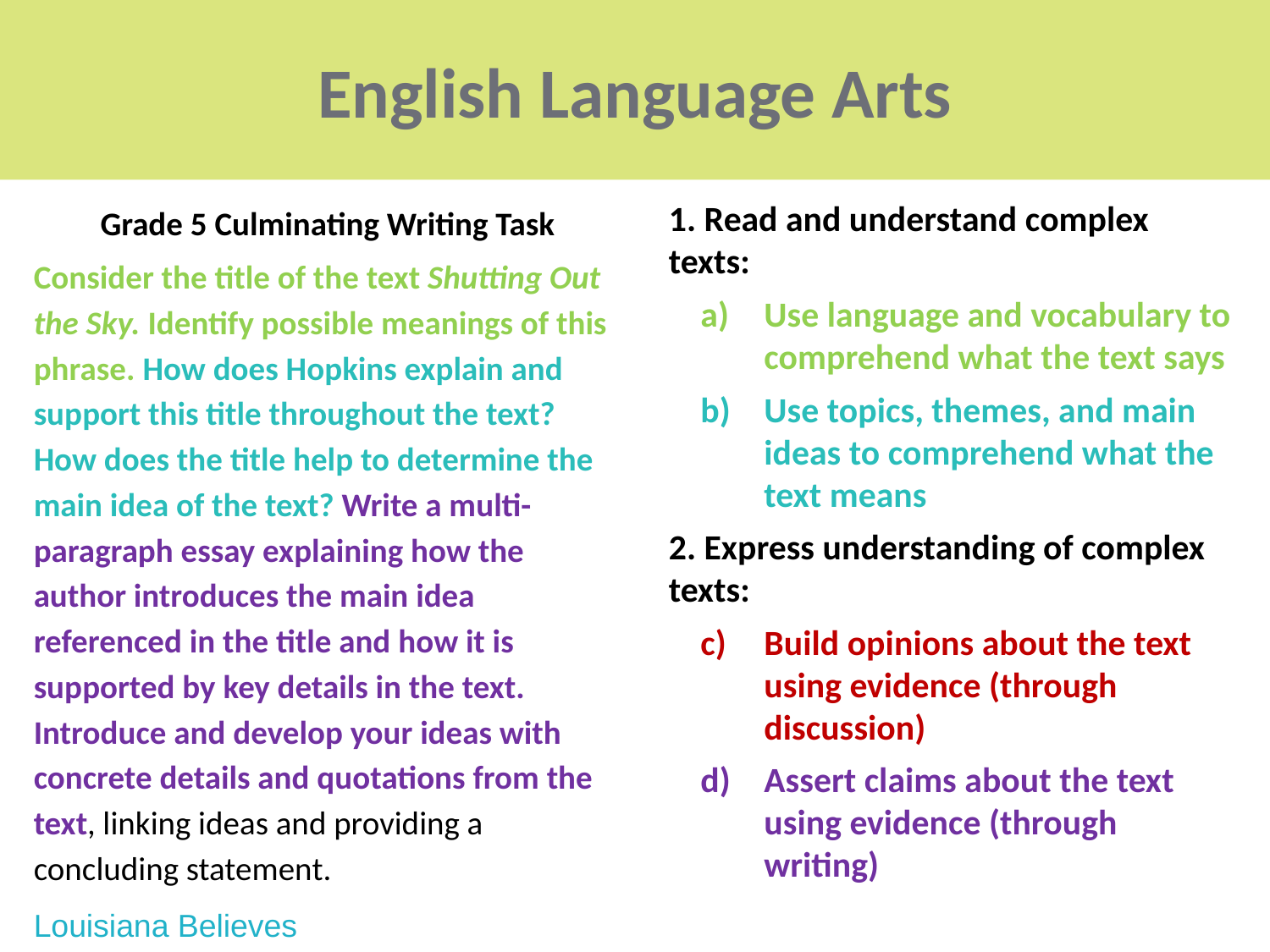

# English Language Arts
Grade 5 Culminating Writing Task
Consider the title of the text Shutting Out the Sky. Identify possible meanings of this phrase. How does Hopkins explain and support this title throughout the text? How does the title help to determine the main idea of the text? Write a multi-paragraph essay explaining how the author introduces the main idea referenced in the title and how it is supported by key details in the text. Introduce and develop your ideas with concrete details and quotations from the text, linking ideas and providing a concluding statement.
1. Read and understand complex texts:
Use language and vocabulary to comprehend what the text says
Use topics, themes, and main ideas to comprehend what the text means
2. Express understanding of complex texts:
Build opinions about the text using evidence (through discussion)
Assert claims about the text using evidence (through writing)
Louisiana Believes